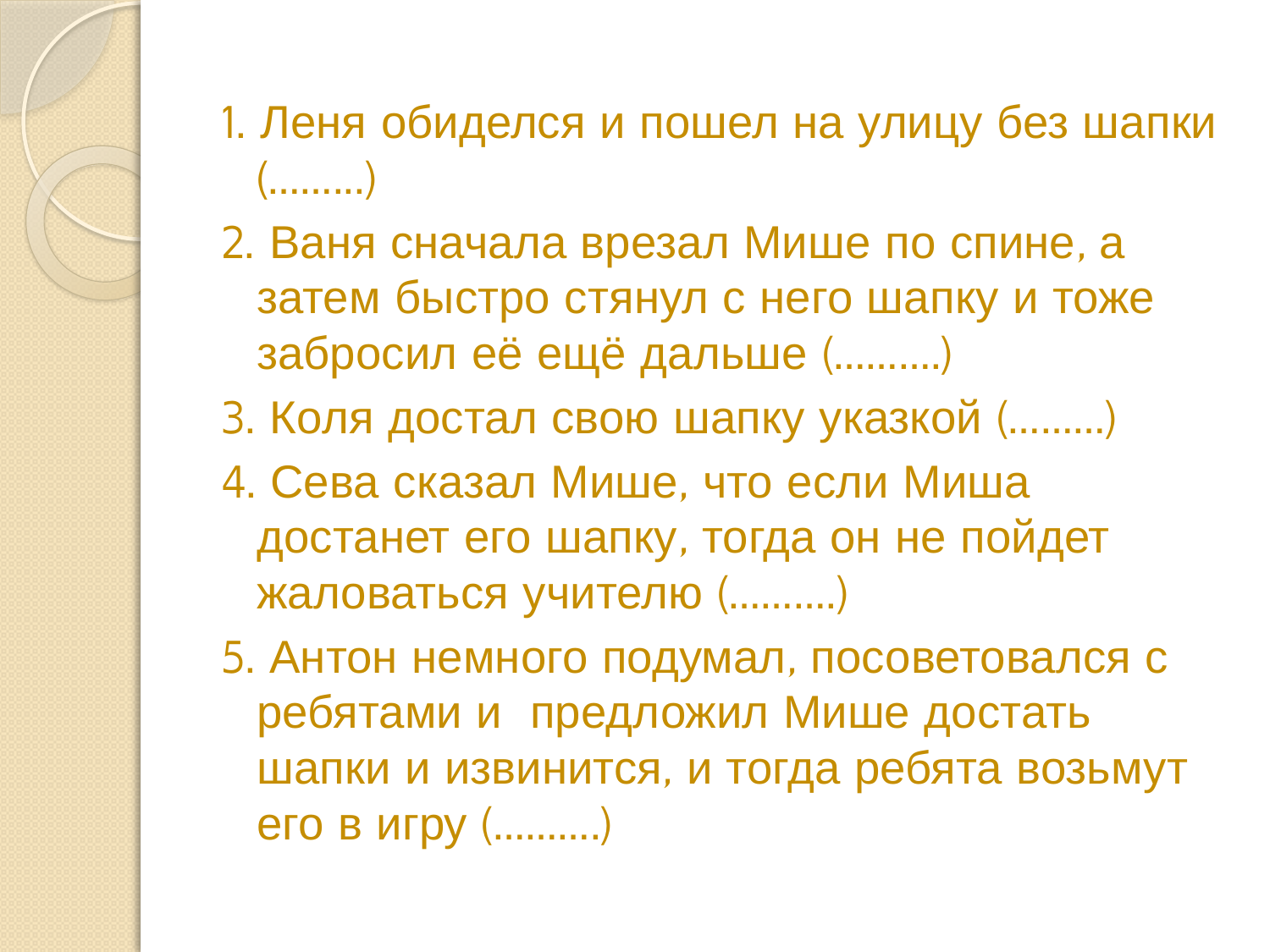

1. Леня обиделся и пошел на улицу без шапки (……...)
2. Ваня сначала врезал Мише по спине, а затем быстро стянул с него шапку и тоже забросил её ещё дальше (……….)
3. Коля достал свою шапку указкой (………)
4. Сева сказал Мише, что если Миша достанет его шапку, тогда он не пойдет жаловаться учителю (……….)
5. Антон немного подумал, посоветовался с ребятами и  предложил Мише достать шапки и извинится, и тогда ребята возьмут его в игру (……….)